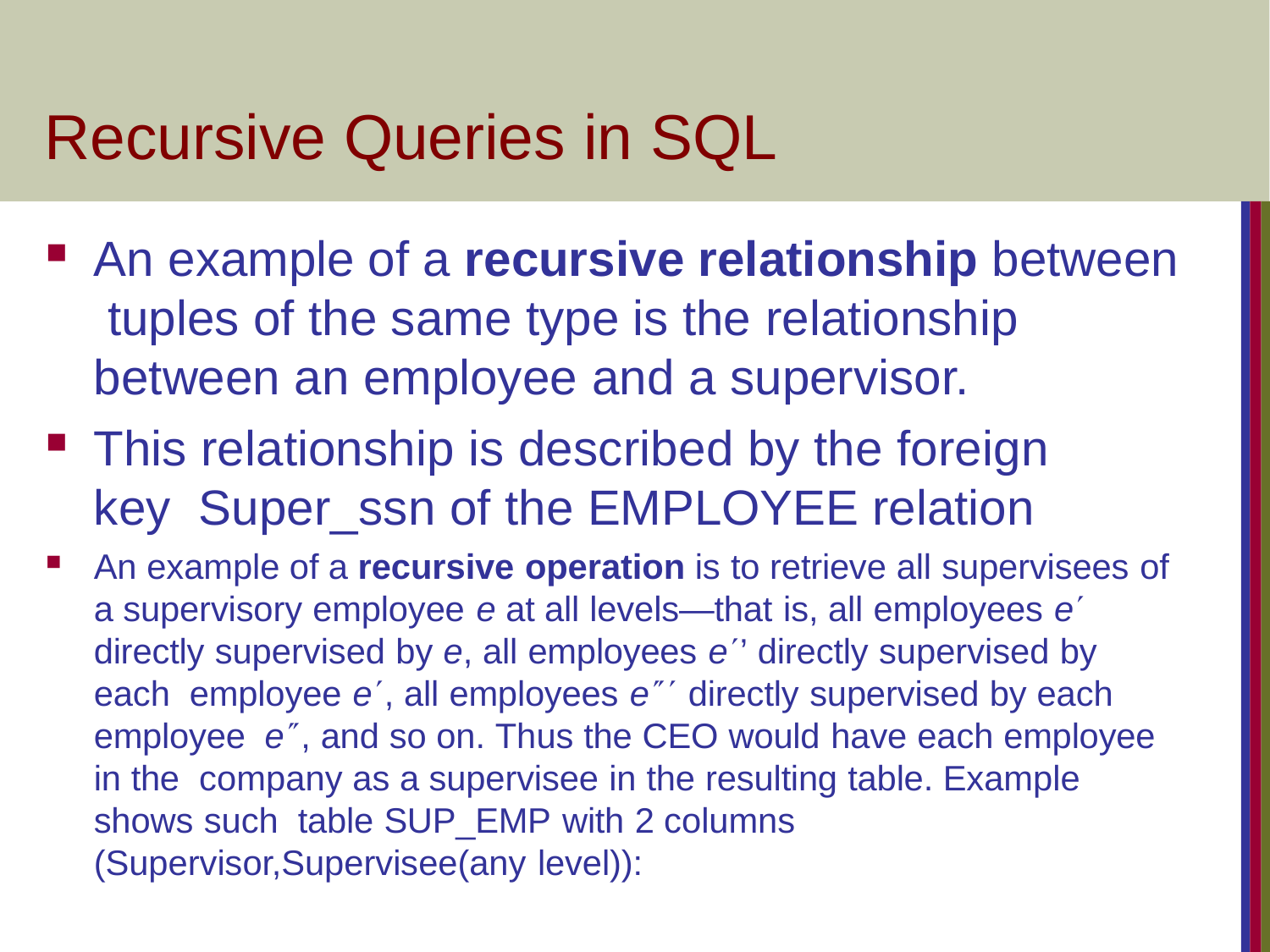

# Recursive Queries in SQL
An example of a recursive relationship between  tuples of the same type is the relationship  between an employee and a supervisor.
This relationship is described by the foreign key  Super_ssn of the EMPLOYEE relation
An example of a recursive operation is to retrieve all supervisees of  a supervisory employee e at all levels—that is, all employees e′ directly supervised by e, all employees e′’ directly supervised by each  employee e′, all employees e″′ directly supervised by each employee  e″, and so on. Thus the CEO would have each employee in the  company as a supervisee in the resulting table. Example shows such  table SUP_EMP with 2 columns (Supervisor,Supervisee(any level)):